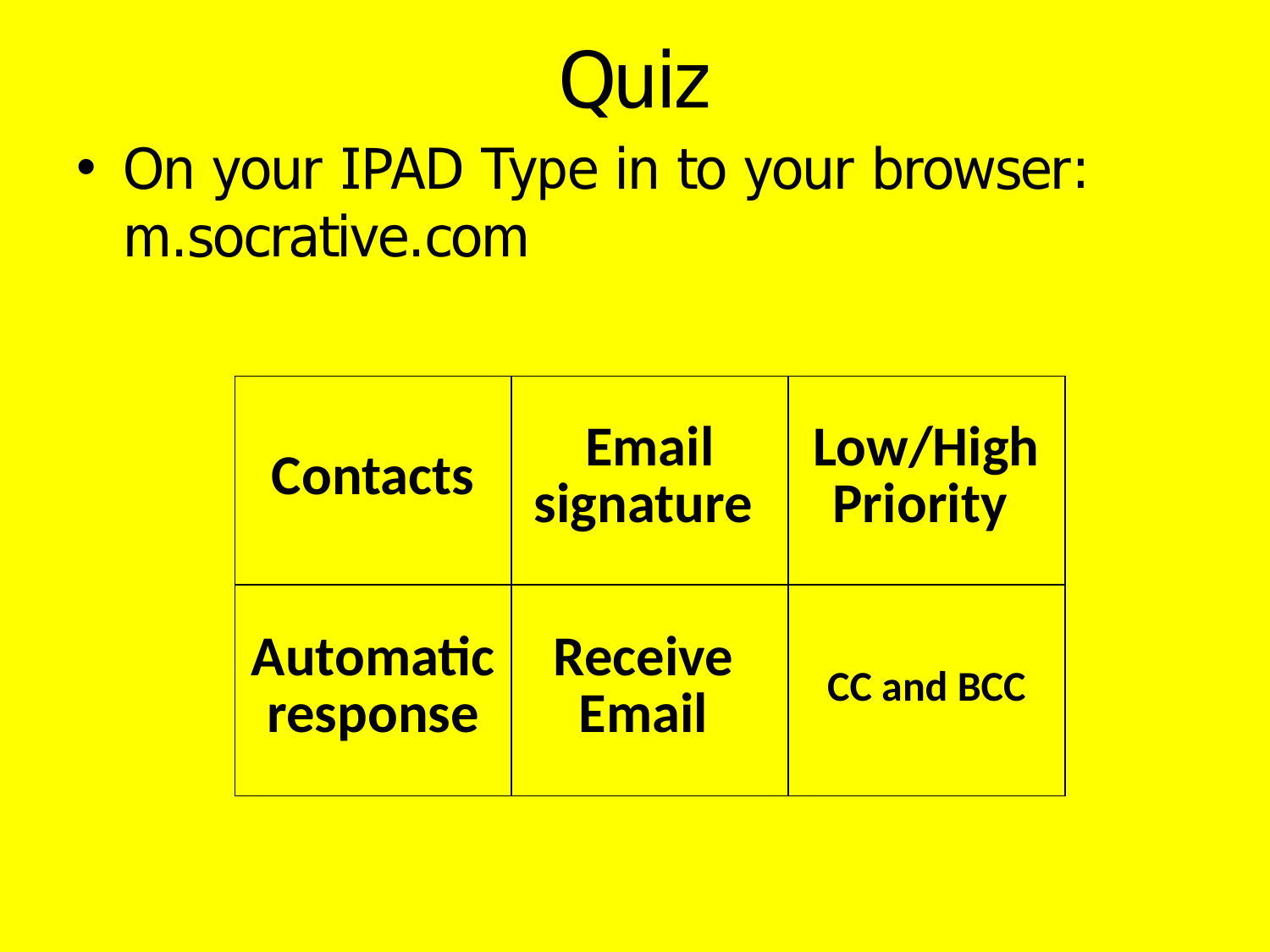

# Quiz
On your IPAD Type in to your browser: m.socrative.com

| Contacts | Email signature | Low/High Priority |
| --- | --- | --- |
| Automatic response | Receive Email | CC and BCC |